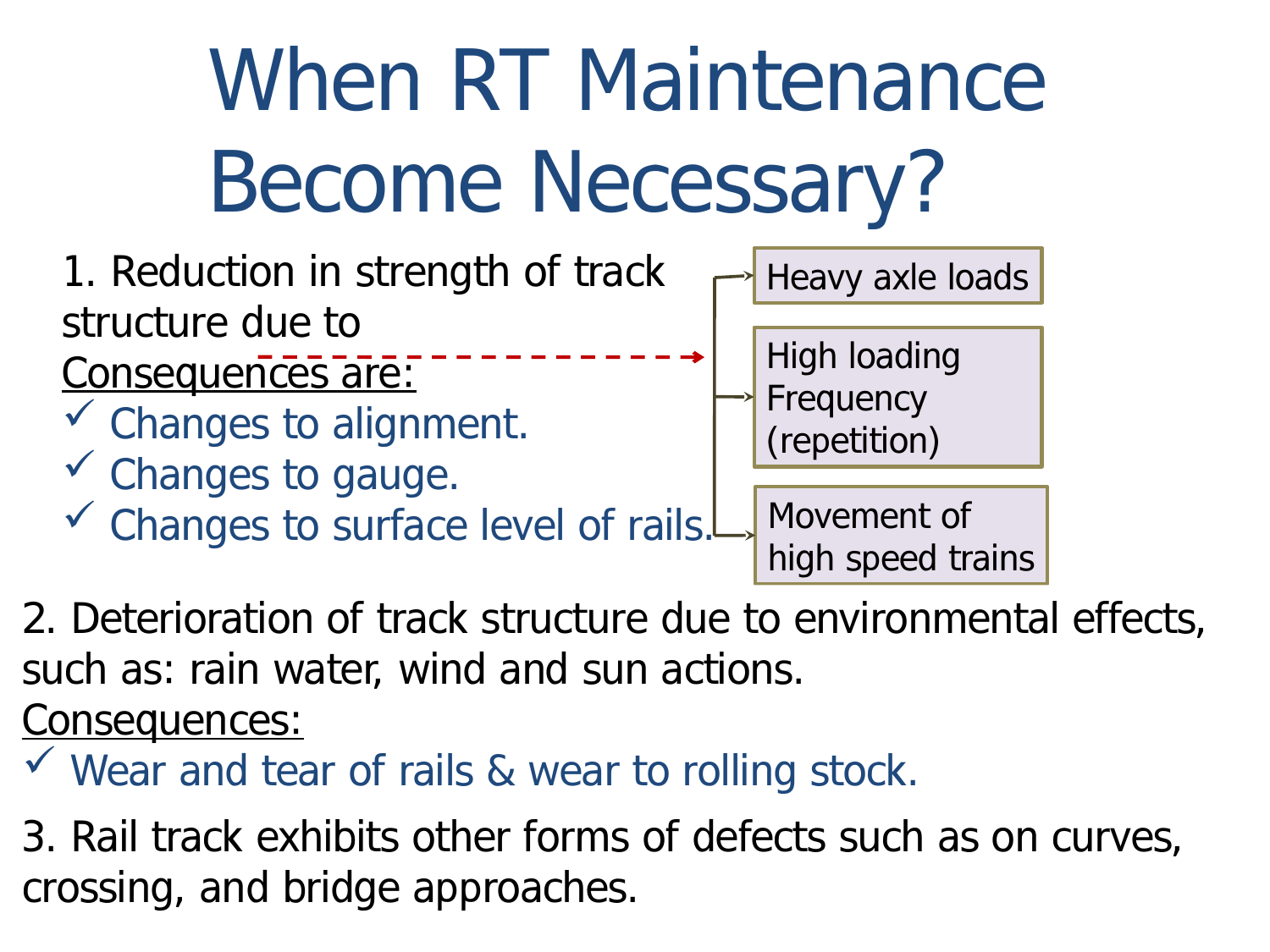

When RT Maintenance
Become Necessary?
1. Reduction in strength of track structure due to
Consequences are:
 Changes to alignment.
 Changes to gauge.
 Changes to surface level of rails.
Heavy axle loads
High loading
Frequency (repetition)
Movement of
high speed trains
2. Deterioration of track structure due to environmental effects, such as: rain water, wind and sun actions.
Consequences:
 Wear and tear of rails & wear to rolling stock.
3. Rail track exhibits other forms of defects such as on curves, crossing, and bridge approaches.